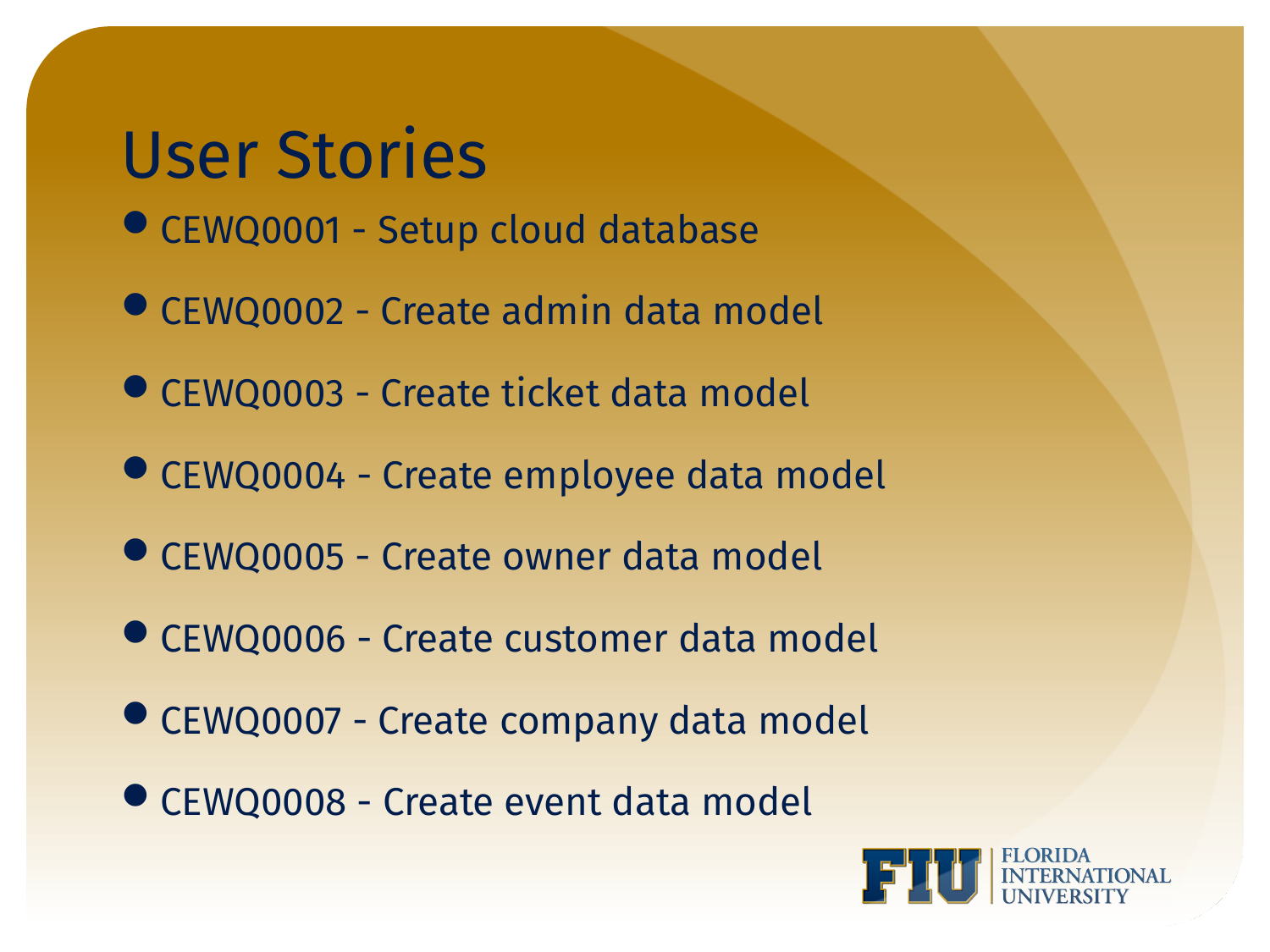

# User Stories
CEWQ0001 - Setup cloud database
CEWQ0002 - Create admin data model
CEWQ0003 - Create ticket data model
CEWQ0004 - Create employee data model
CEWQ0005 - Create owner data model
CEWQ0006 - Create customer data model
CEWQ0007 - Create company data model
CEWQ0008 - Create event data model